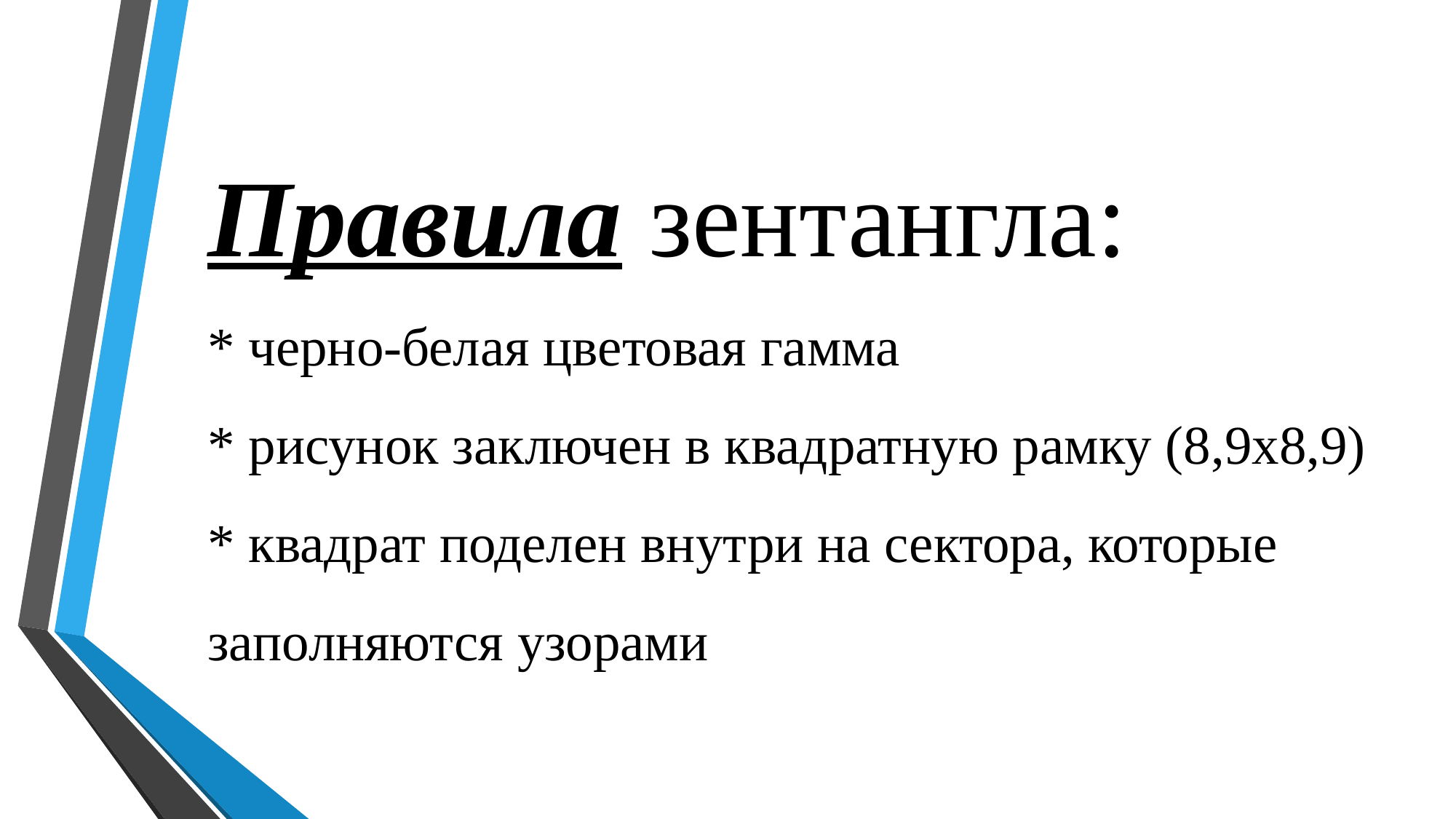

# Правила зентангла: * черно-белая цветовая гамма * рисунок заключен в квадратную рамку (8,9х8,9) * квадрат поделен внутри на сектора, которые заполняются узорами